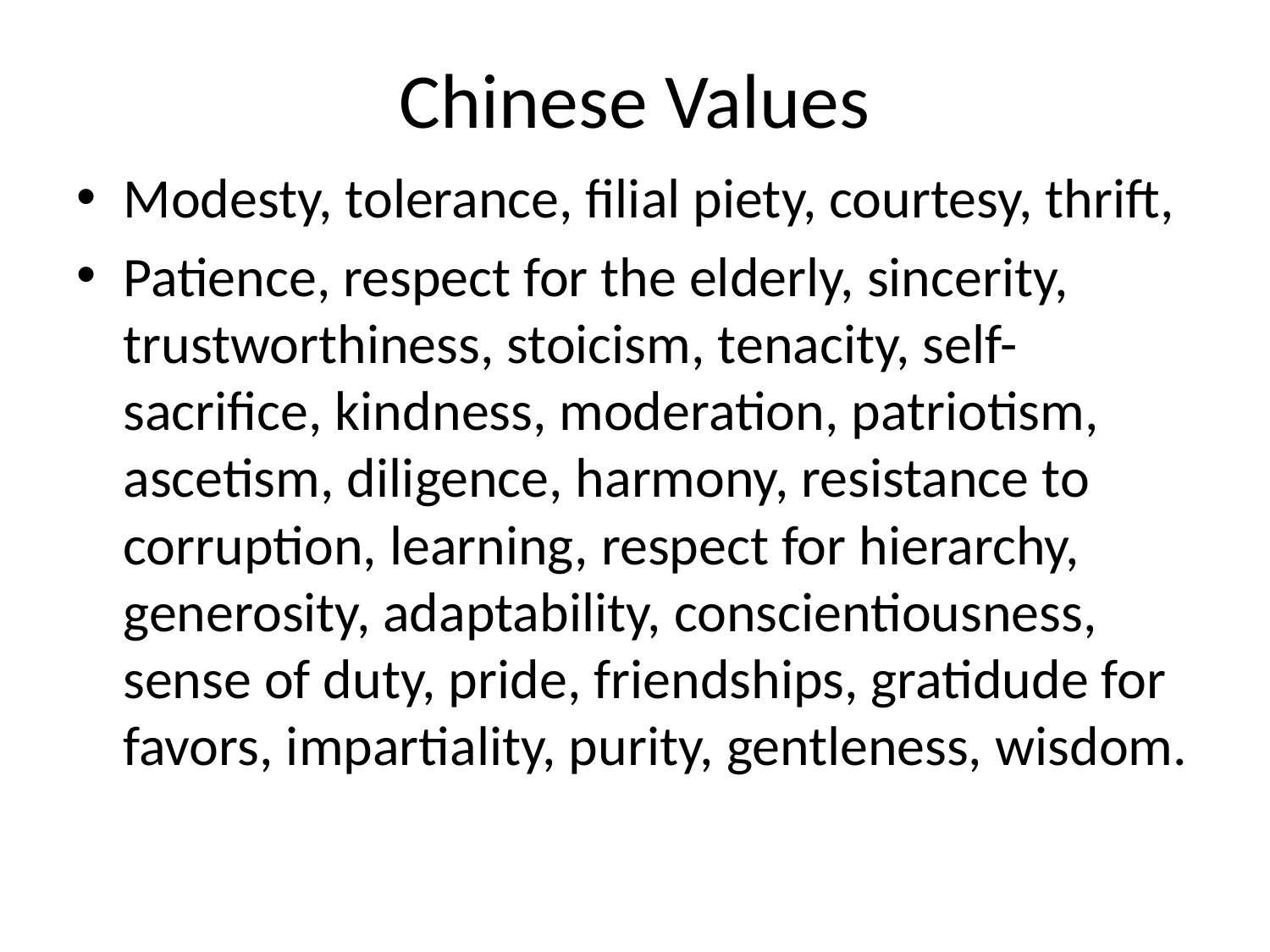

# Chinese Values
Modesty, tolerance, filial piety, courtesy, thrift,
Patience, respect for the elderly, sincerity, trustworthiness, stoicism, tenacity, self-sacrifice, kindness, moderation, patriotism, ascetism, diligence, harmony, resistance to corruption, learning, respect for hierarchy, generosity, adaptability, conscientiousness, sense of duty, pride, friendships, gratidude for favors, impartiality, purity, gentleness, wisdom.